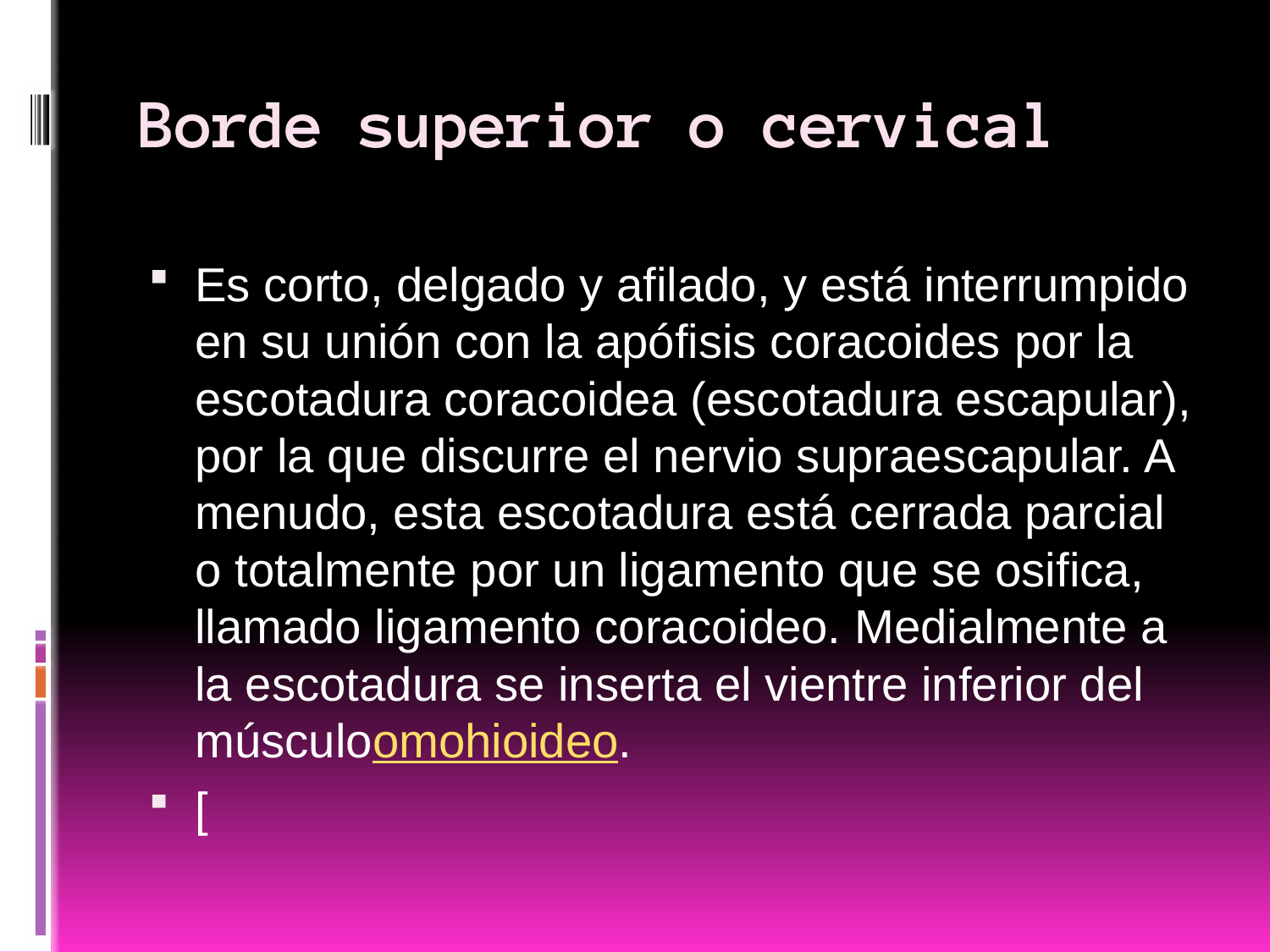

# Borde superior o cervical
Es corto, delgado y afilado, y está interrumpido en su unión con la apófisis coracoides por la escotadura coracoidea (escotadura escapular), por la que discurre el nervio supraescapular. A menudo, esta escotadura está cerrada parcial o totalmente por un ligamento que se osifica, llamado ligamento coracoideo. Medialmente a la escotadura se inserta el vientre inferior del músculoomohioideo.
[